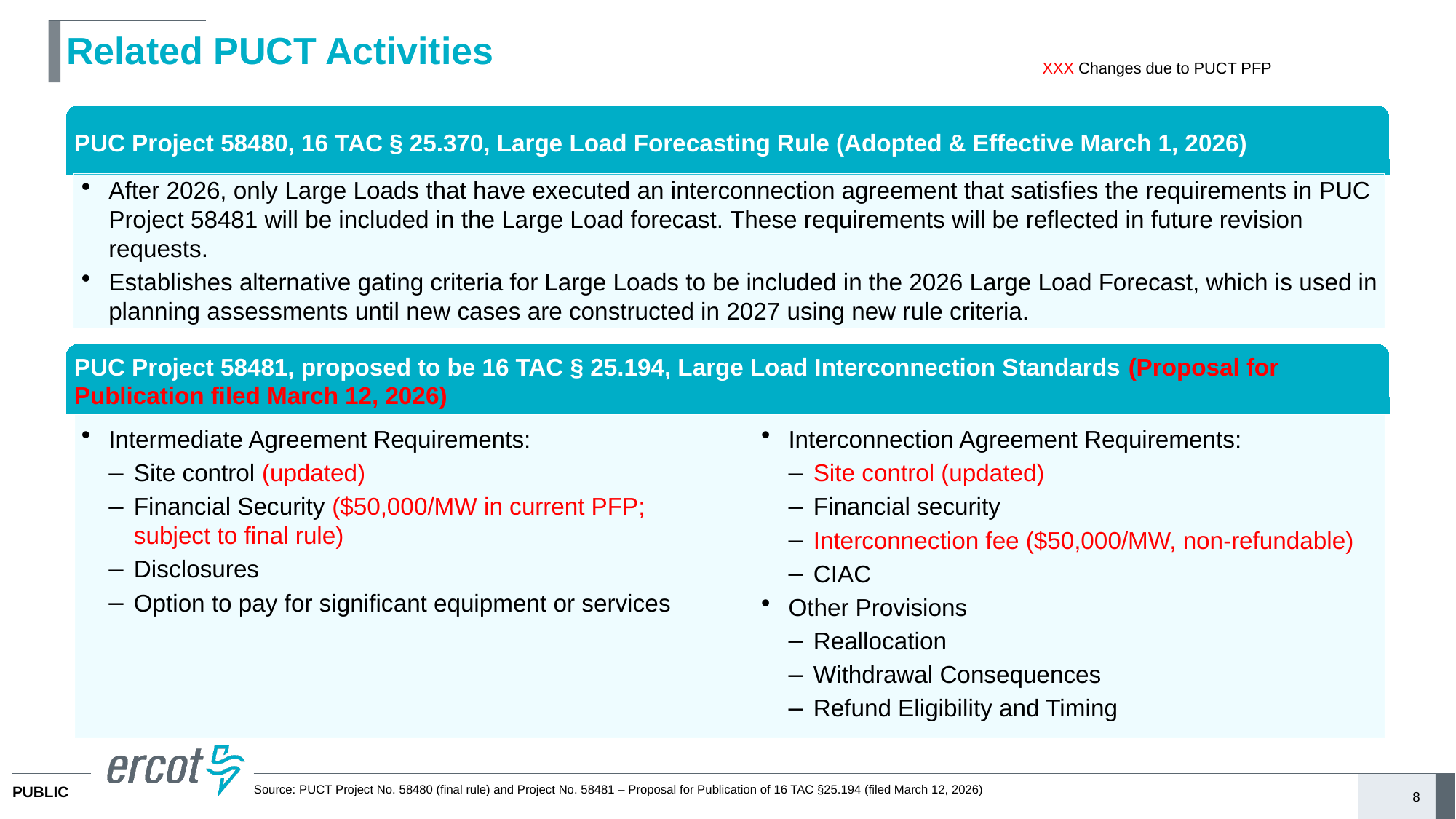

# Related PUCT Activities
XXX Changes due to PUCT PFP
PUC Project 58480, 16 TAC § 25.370, Large Load Forecasting Rule (Adopted & Effective March 1, 2026)

After 2026, only Large Loads that have executed an interconnection agreement that satisfies the requirements in PUC Project 58481 will be included in the Large Load forecast. These requirements will be reflected in future revision requests.
Establishes alternative gating criteria for Large Loads to be included in the 2026 Large Load Forecast, which is used in planning assessments until new cases are constructed in 2027 using new rule criteria.
PUC Project 58481, proposed to be 16 TAC § 25.194, Large Load Interconnection Standards (Proposal for Publication filed March 12, 2026)

Intermediate Agreement Requirements:
Site control (updated)
Financial Security ($50,000/MW in current PFP; subject to final rule)
Disclosures
Option to pay for significant equipment or services
Interconnection Agreement Requirements:
Site control (updated)
Financial security
Interconnection fee ($50,000/MW, non-refundable)
CIAC
Other Provisions
Reallocation
Withdrawal Consequences
Refund Eligibility and Timing
Source: PUCT Project No. 58480 (final rule) and Project No. 58481 – Proposal for Publication of 16 TAC §25.194 (filed March 12, 2026)